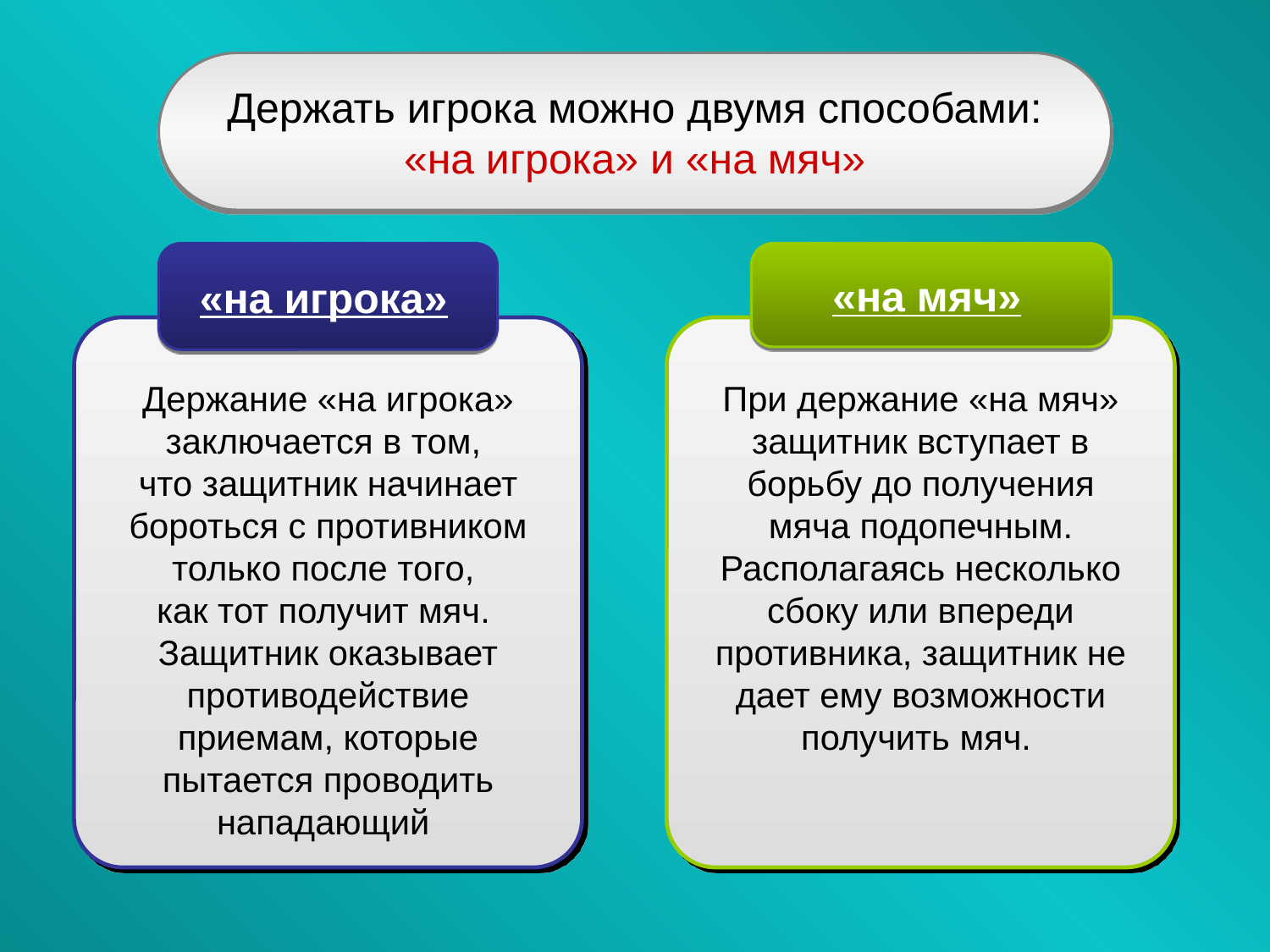

Держать игрока можно двумя способами:
 «на игрока» и «на мяч»
«на игрока»
«на мяч»

Держание «на игрока» заключается в том,
что защитник начинает бороться с противником только после того,
как тот получит мяч.
Защитник оказывает противодействие приемам, которые пытается проводить нападающий
При держание «на мяч» защитник вступает в борьбу до получения мяча подопечным. Располагаясь несколько сбоку или впереди противника, защитник не дает ему возможности получить мяч.